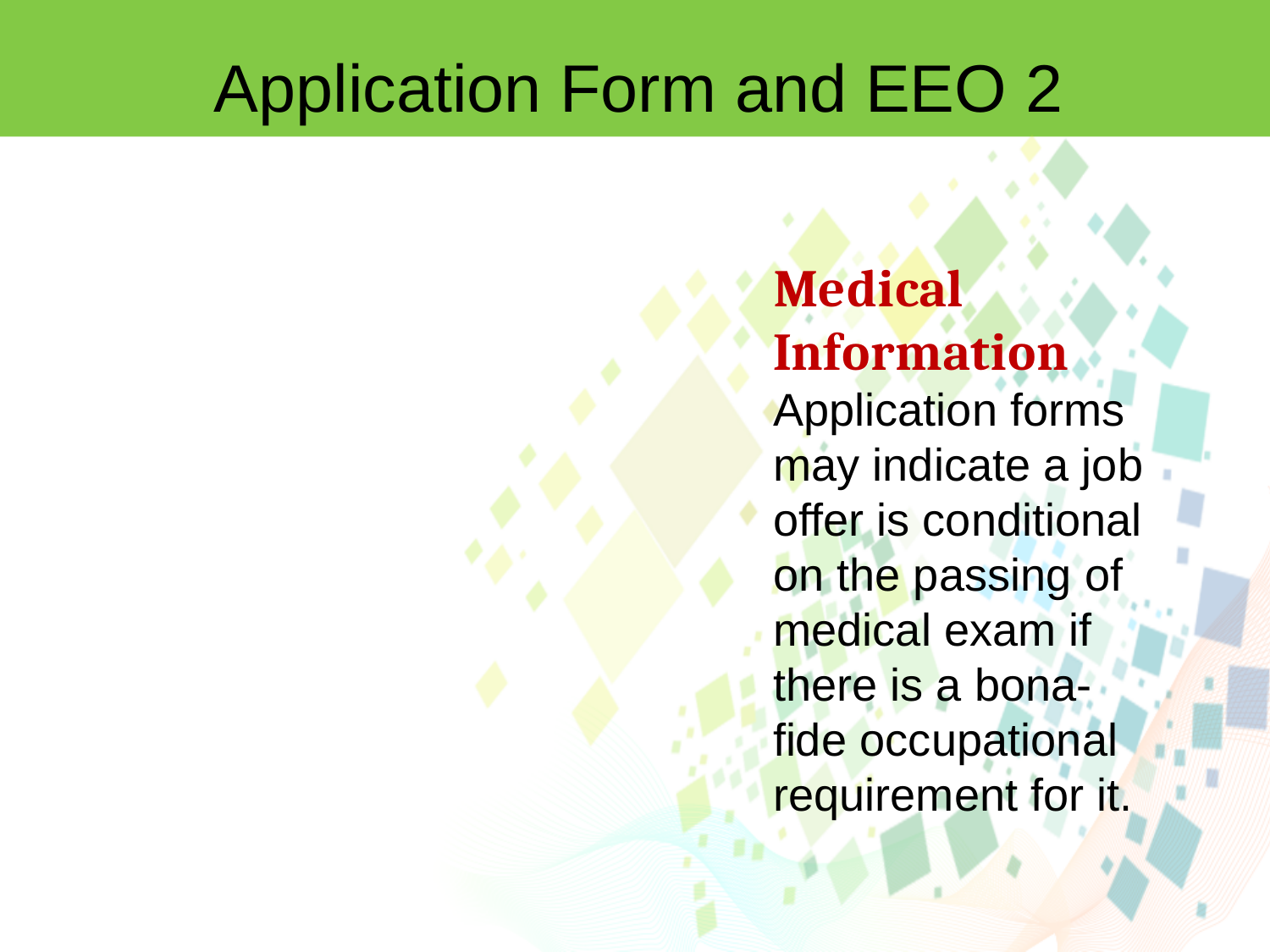

Application Form and EEO 2
Medical Information
Application forms may indicate a job offer is conditional on the passing of medical exam if there is a bona-fide occupational requirement for it.